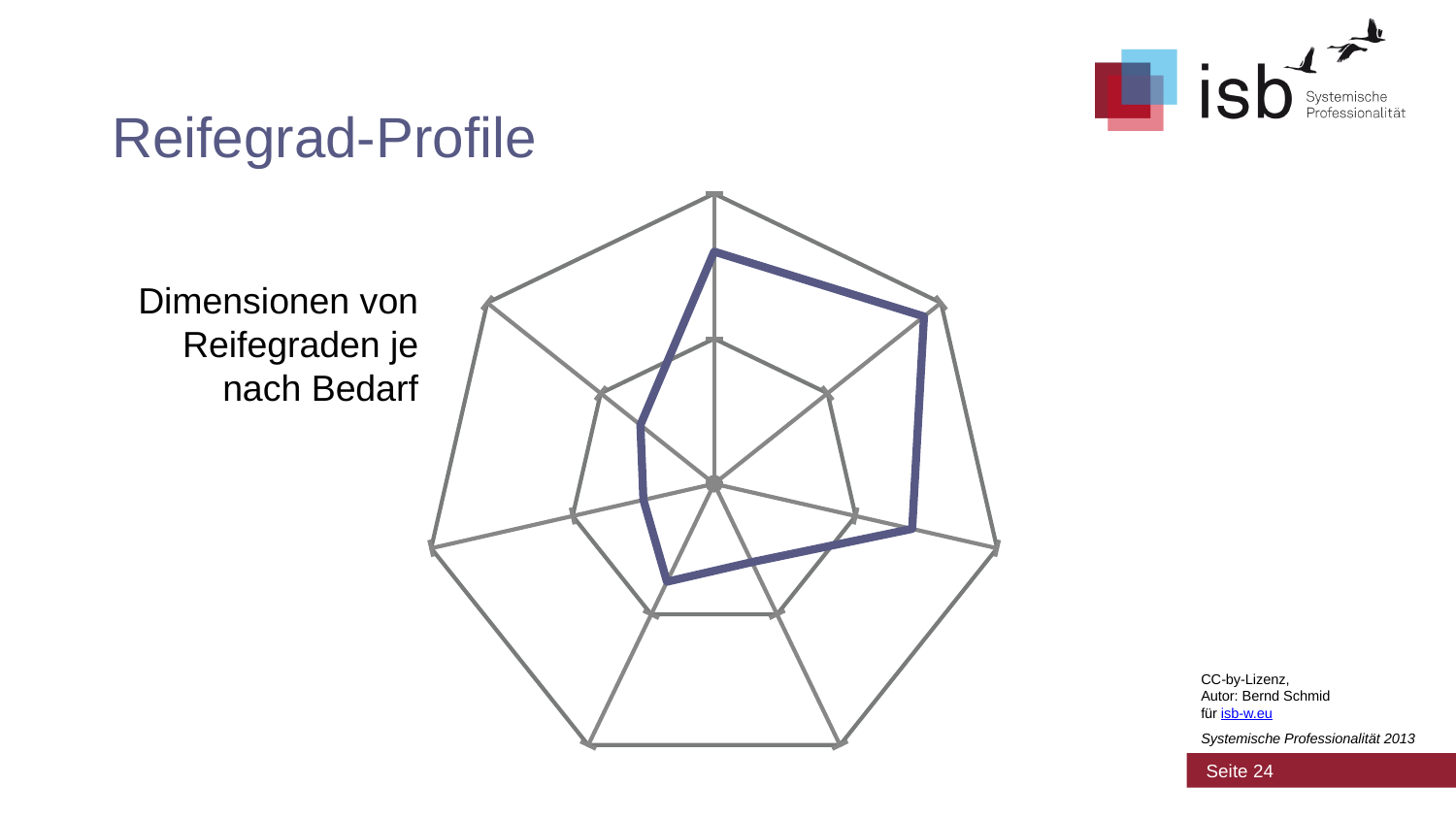

# Reifegrad-Profile

### Chart

| Category | Datenreihe 1 |
|---|---|
| 37377 | 32.0 |
| 37408 | 37.0 |
| 37438 | 28.0 |
| 37469 | 12.0 |
| 37500 | 15.0 |
|  | 10.0 |
|  | 13.0 |
Dimensionen von Reifegraden je nach Bedarf

CC-by-Lizenz,
Autor: Bernd Schmid
für isb-w.eu
Systemische Professionalität 2013
 Seite 24